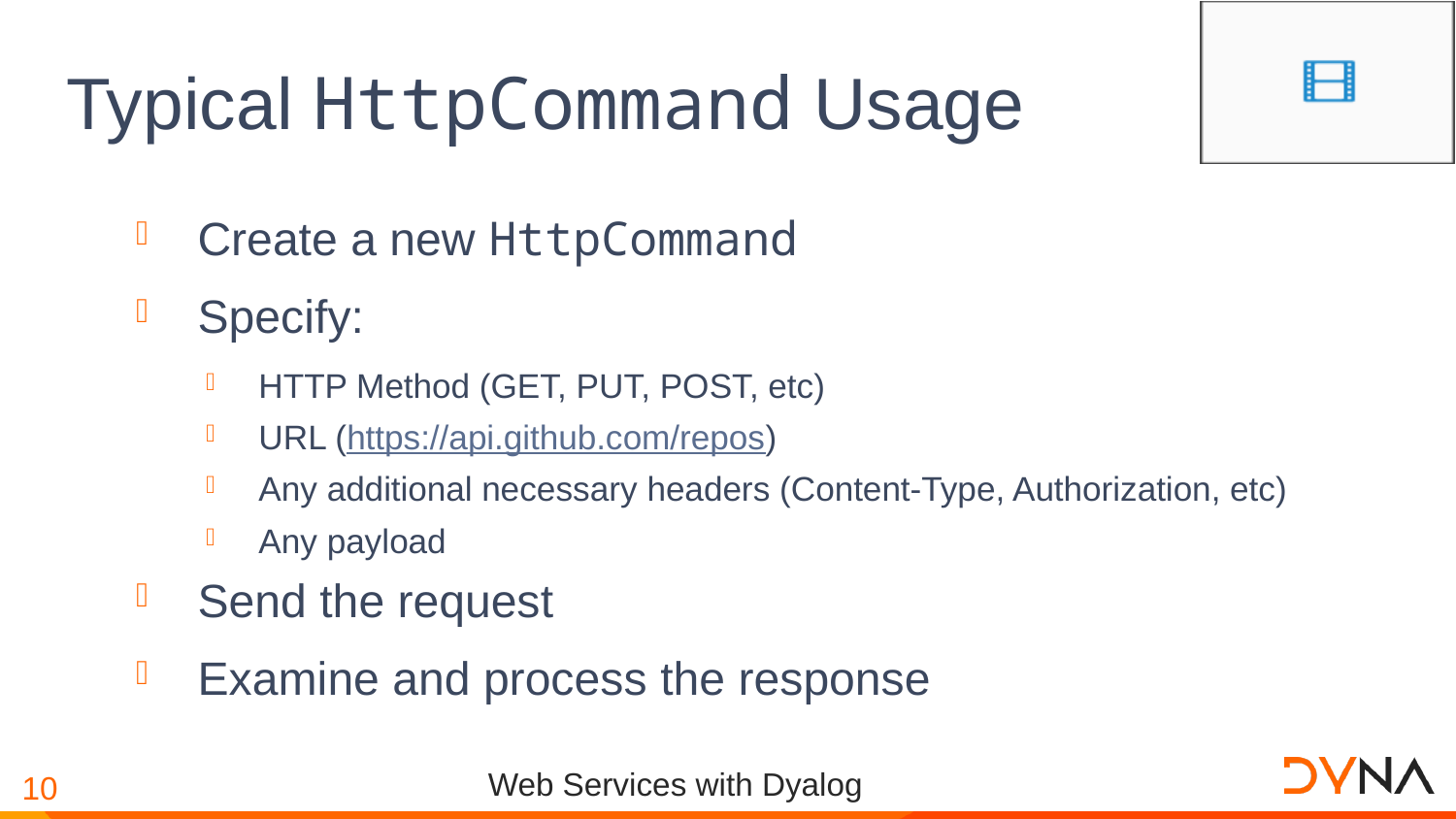

# Typical HttpCommand Usage
Create a new HttpCommand
Specify:
HTTP Method (GET, PUT, POST, etc)
URL (https://api.github.com/repos)
Any additional necessary headers (Content-Type, Authorization, etc)
Any payload
Send the request
Examine and process the response